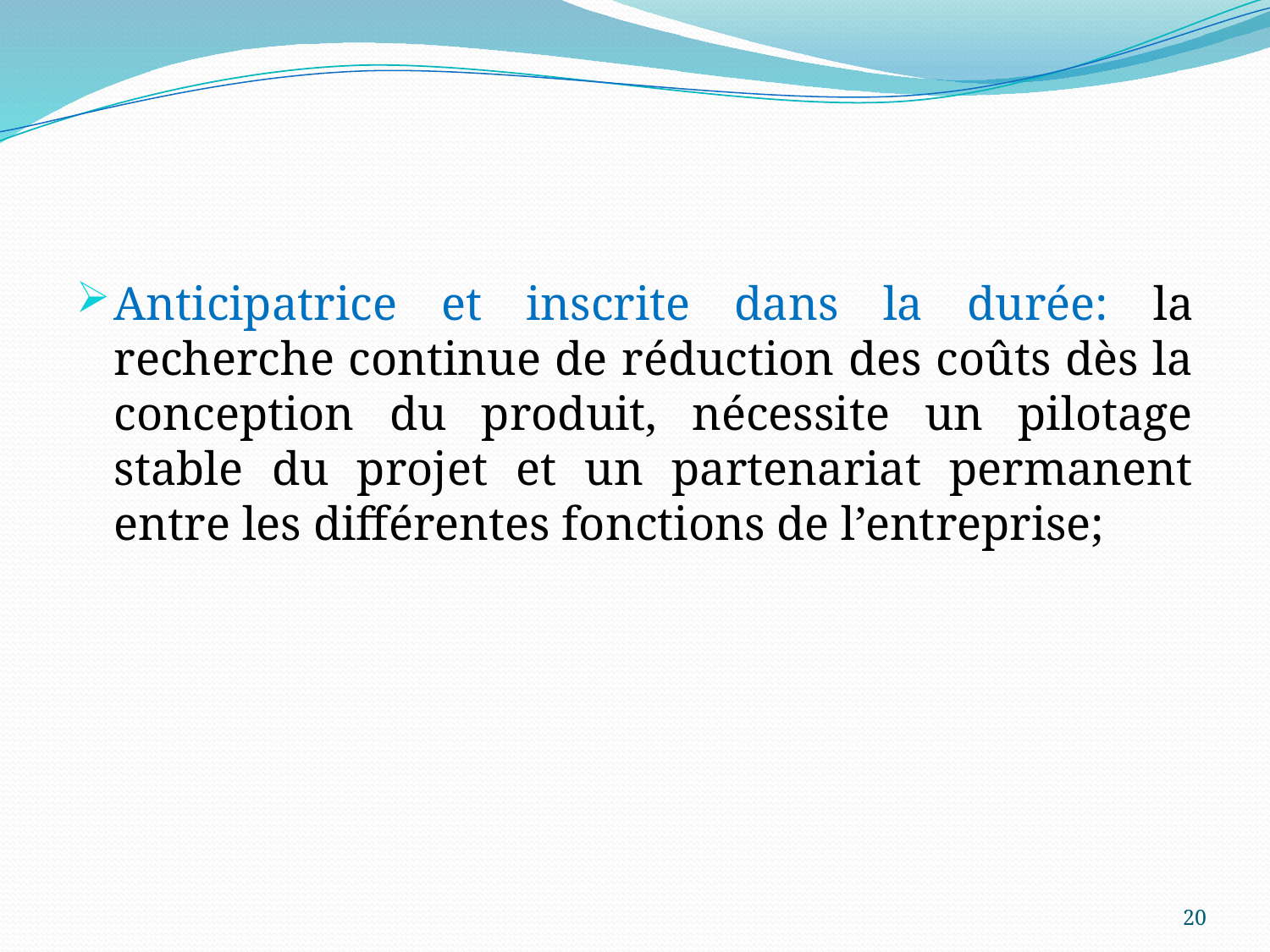

#
Anticipatrice et inscrite dans la durée: la recherche continue de réduction des coûts dès la conception du produit, nécessite un pilotage stable du projet et un partenariat permanent entre les différentes fonctions de l’entreprise;

20